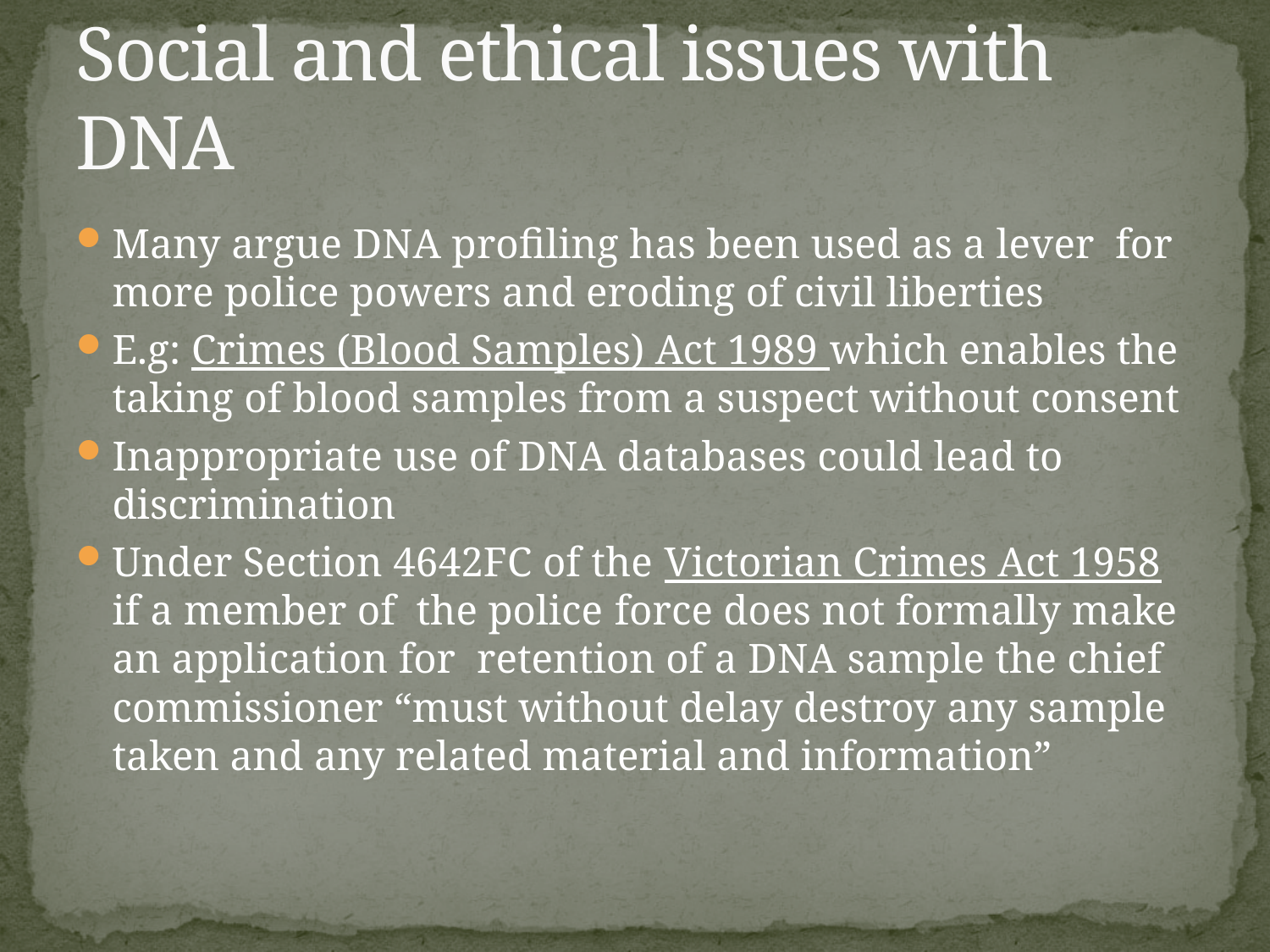

# Social and ethical issues with DNA
Many argue DNA profiling has been used as a lever  for more police powers and eroding of civil liberties
E.g: Crimes (Blood Samples) Act 1989 which enables the taking of blood samples from a suspect without consent
Inappropriate use of DNA databases could lead to discrimination
Under Section 4642FC of the Victorian Crimes Act 1958 if a member of  the police force does not formally make an application for  retention of a DNA sample the chief commissioner “must without delay destroy any sample taken and any related material and information”